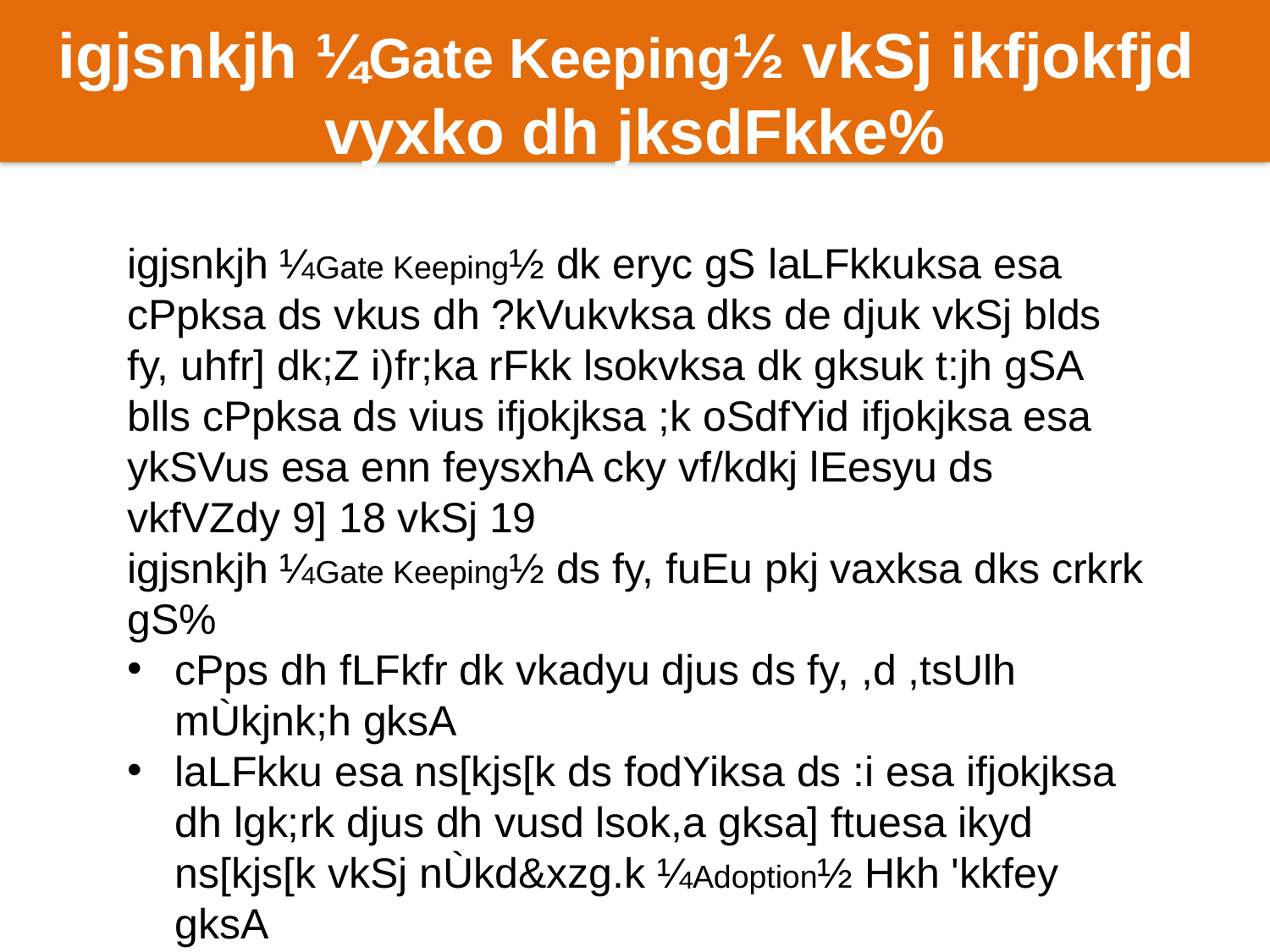

igjsnkjh ¼Gate Keeping½ vkSj ikfjokfjd
vyxko dh jksdFkke%
igjsnkjh ¼Gate Keeping½ dk eryc gS laLFkkuksa esa cPpksa ds vkus dh ?kVukvksa dks de djuk vkSj blds fy, uhfr] dk;Z i)fr;ka rFkk lsokvksa dk gksuk t:jh gSA blls cPpksa ds vius ifjokjksa ;k oSdfYid ifjokjksa esa ykSVus esa enn feysxhA cky vf/kdkj lEesyu ds vkfVZdy 9] 18 vkSj 19
igjsnkjh ¼Gate Keeping½ ds fy, fuEu pkj vaxksa dks crkrk gS%
cPps dh fLFkfr dk vkadyu djus ds fy, ,d ,tsUlh mÙkjnk;h gksA
laLFkku esa ns[kjs[k ds fodYiksa ds :i esa ifjokjksa dh lgk;rk djus dh vusd lsok,a gksa] ftuesa ikyd ns[kjs[k vkSj nÙkd&xzg.k ¼Adoption½ Hkh 'kkfey gksA
cPps dh ifjfLFkfr;ksa vkSj t:jrksa ds vk/kkj ij fu.kZ; fy;k gksA
fu.kZ;ksa vkSj muds ifj.kkeksa dh fuxjkuh ds fy, lwpuk&ra= gksA